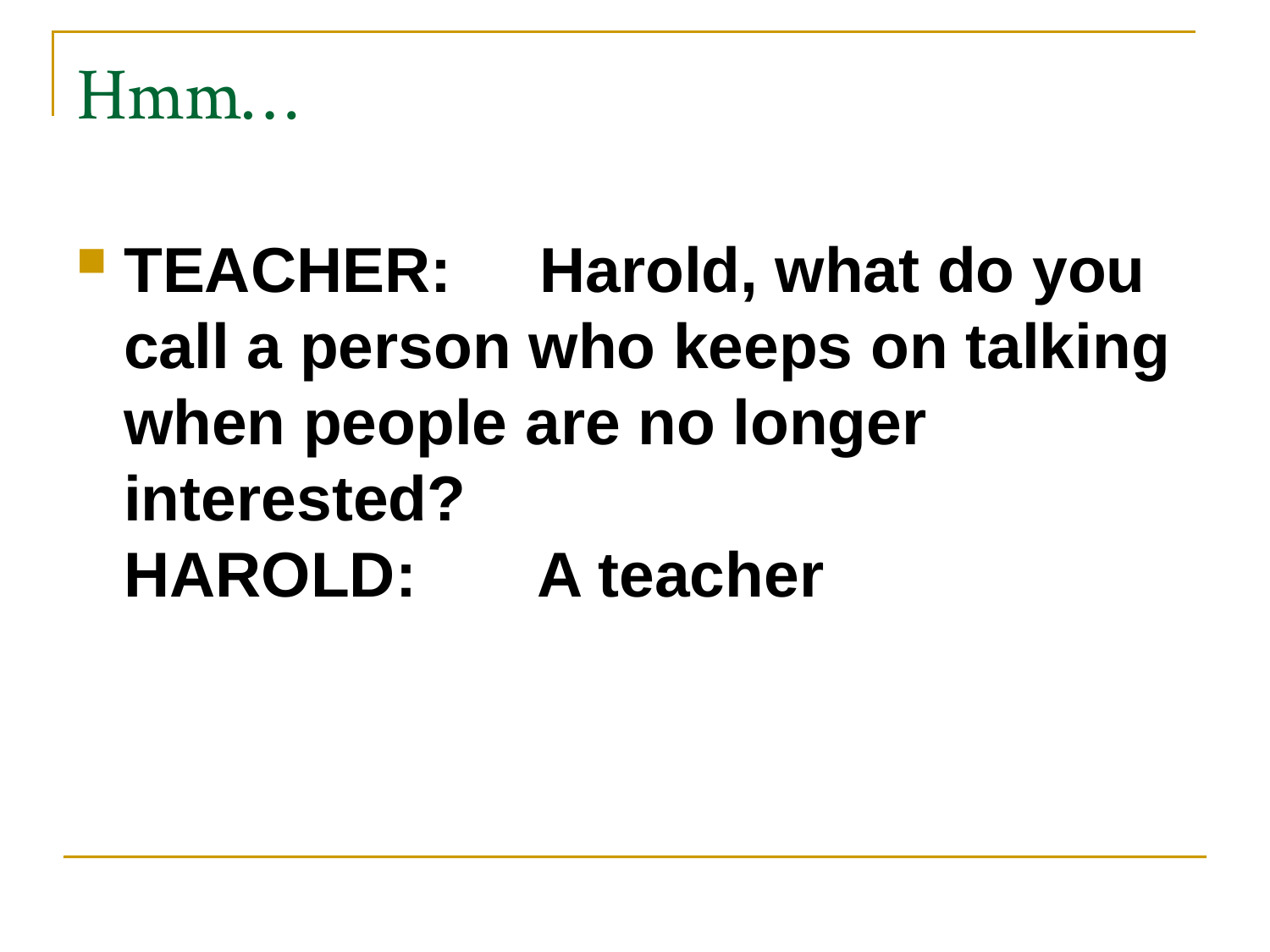

# Hmm…
TEACHER:     Harold, what do you call a person who keeps on talking when people are no longer interested?
HAROLD:       A teacher